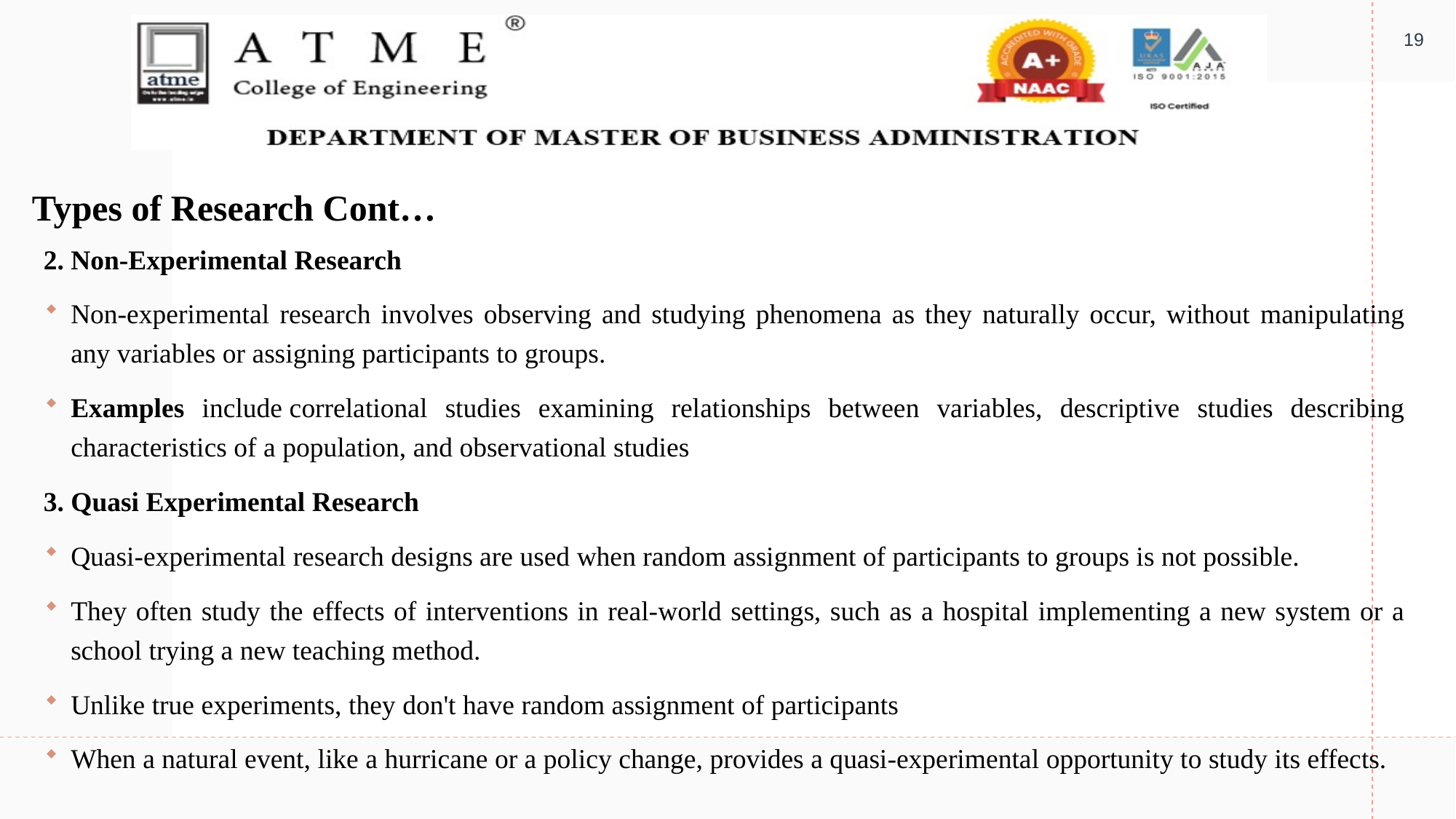

19
# Types of Research Cont…
2. Non-Experimental Research
Non-experimental research involves observing and studying phenomena as they naturally occur, without manipulating any variables or assigning participants to groups.
Examples include correlational studies examining relationships between variables, descriptive studies describing characteristics of a population, and observational studies
3. Quasi Experimental Research
Quasi-experimental research designs are used when random assignment of participants to groups is not possible.
They often study the effects of interventions in real-world settings, such as a hospital implementing a new system or a school trying a new teaching method.
Unlike true experiments, they don't have random assignment of participants
When a natural event, like a hurricane or a policy change, provides a quasi-experimental opportunity to study its effects.